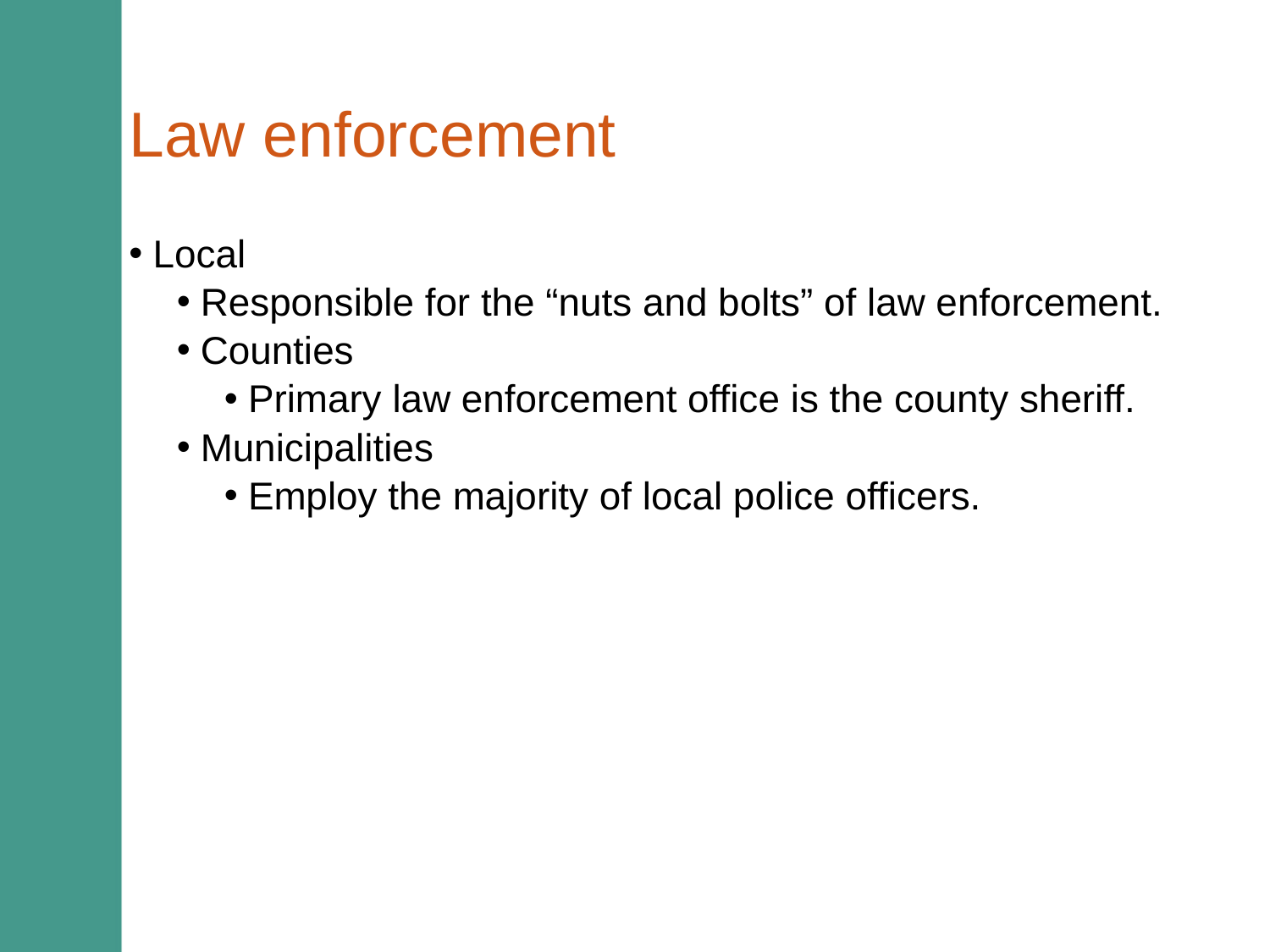

# Law enforcement
Local
Responsible for the “nuts and bolts” of law enforcement.
Counties
Primary law enforcement office is the county sheriff.
Municipalities
Employ the majority of local police officers.